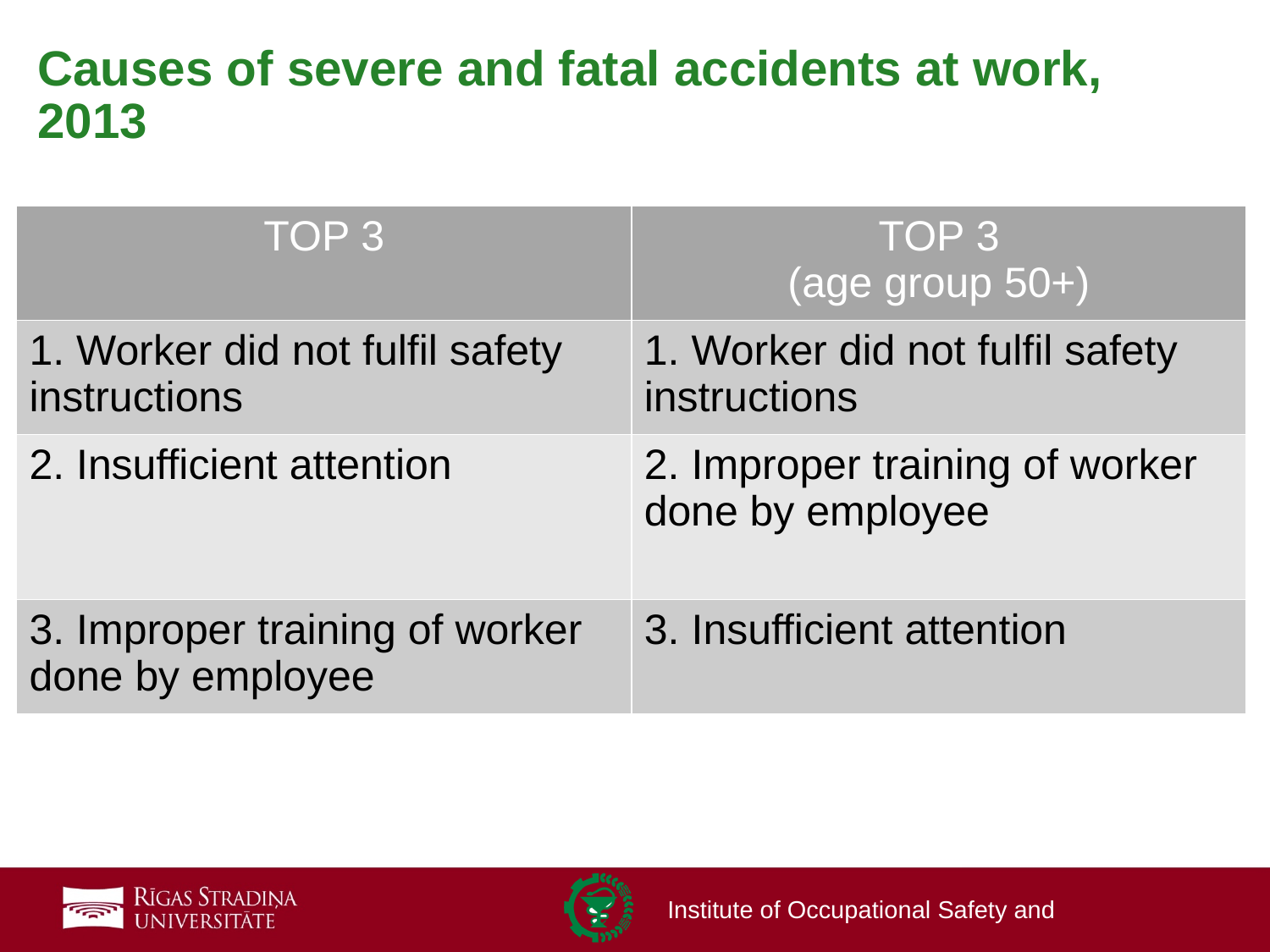

# Causes of severe and fatal accidents at work, 2013
| TOP 3 | TOP 3 (age group 50+) |
| --- | --- |
| 1. Worker did not fulfil safety instructions | 1. Worker did not fulfil safety instructions |
| 2. Insufficient attention | 2. Improper training of worker done by employee |
| 3. Improper training of worker done by employee | 3. Insufficient attention |